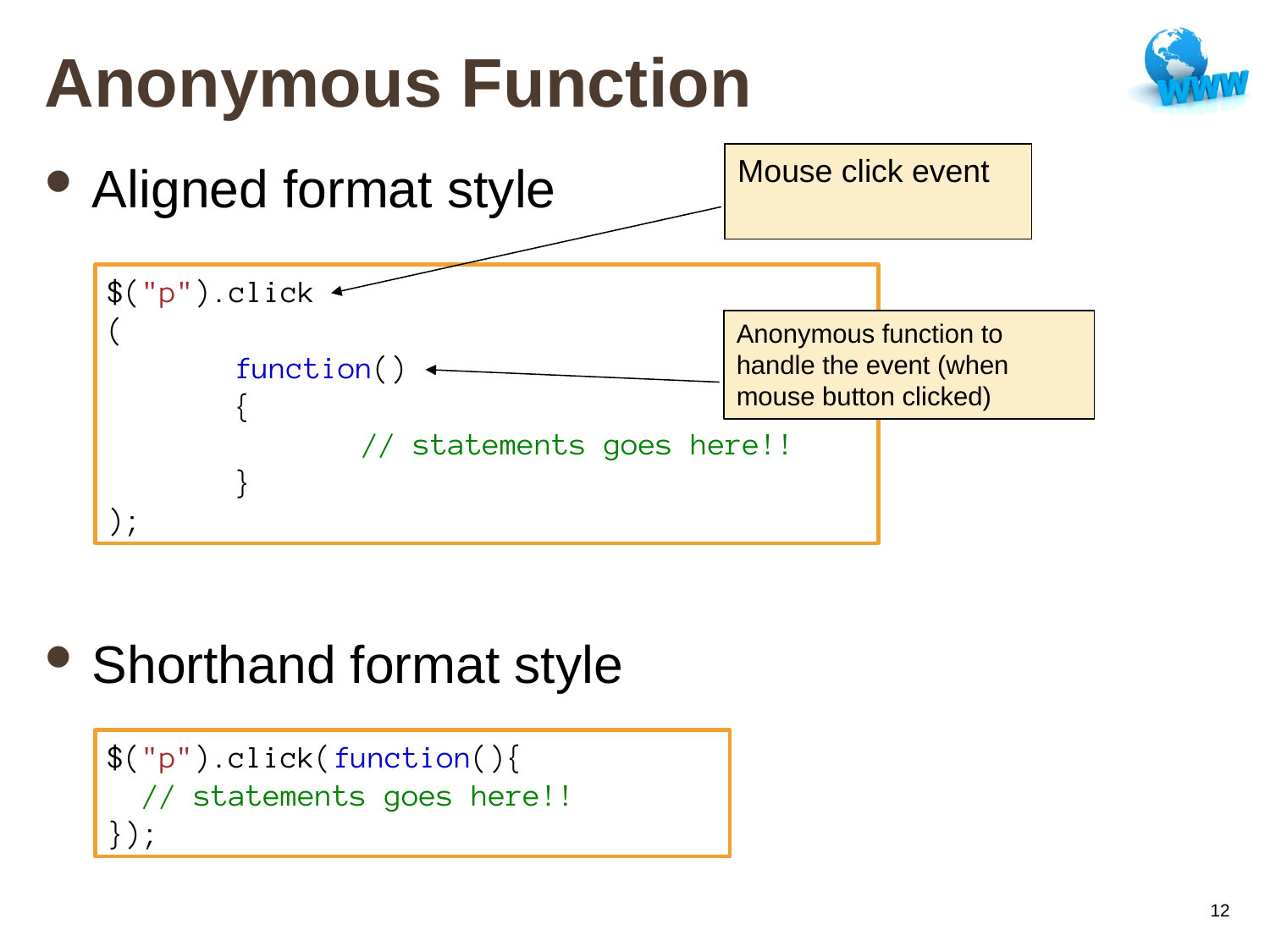

# Anonymous Function
Mouse click event
Aligned format style

Shorthand format style
$("p").click
(
	function()
	{
  		// statements goes here!!
	}
);
Anonymous function to handle the event (when mouse button clicked)
$("p").click(function(){
  // statements goes here!!
});
12